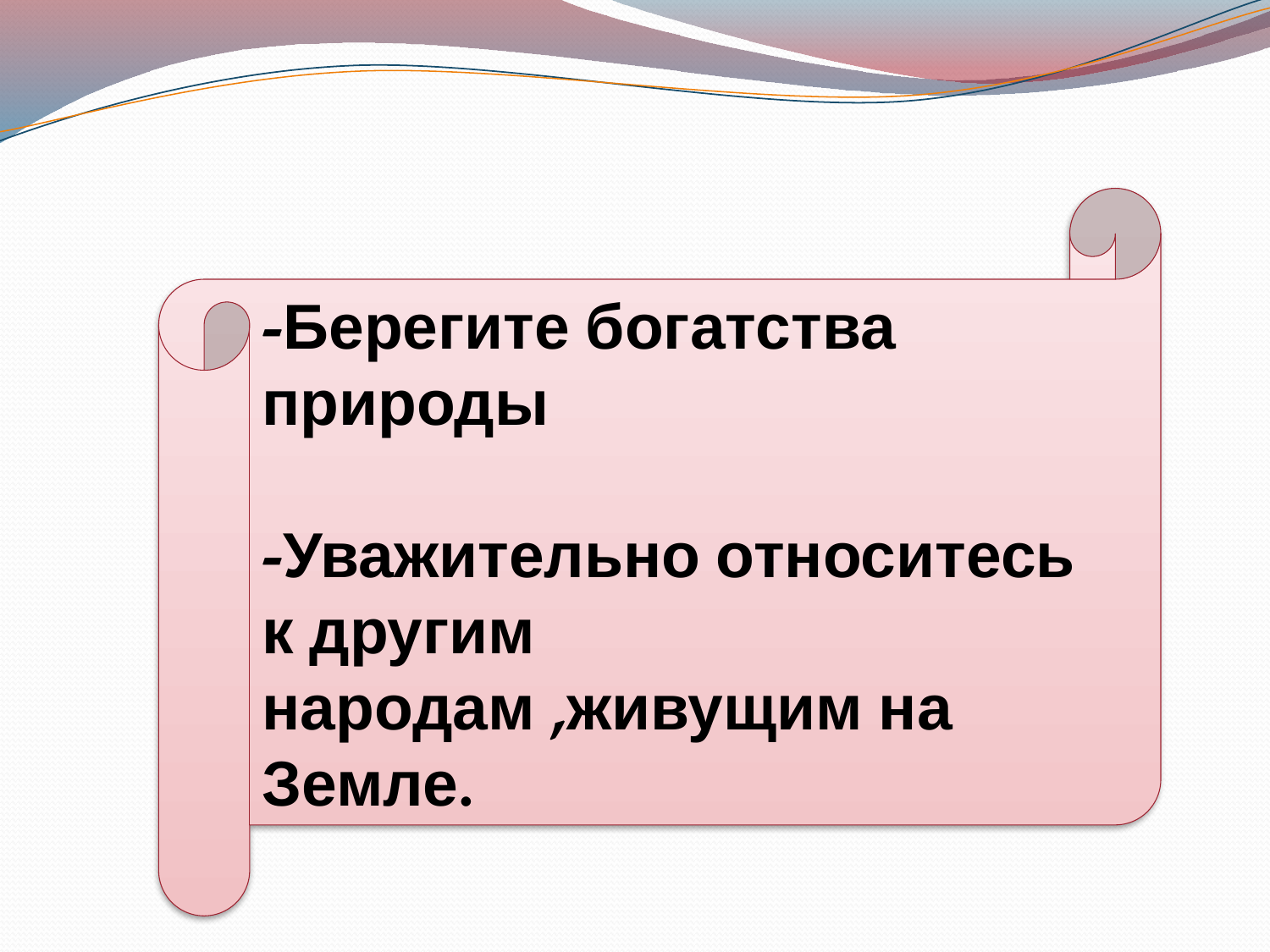

-Берегите богатства природы

-Уважительно относитесь к другим народам ,живущим на Земле.